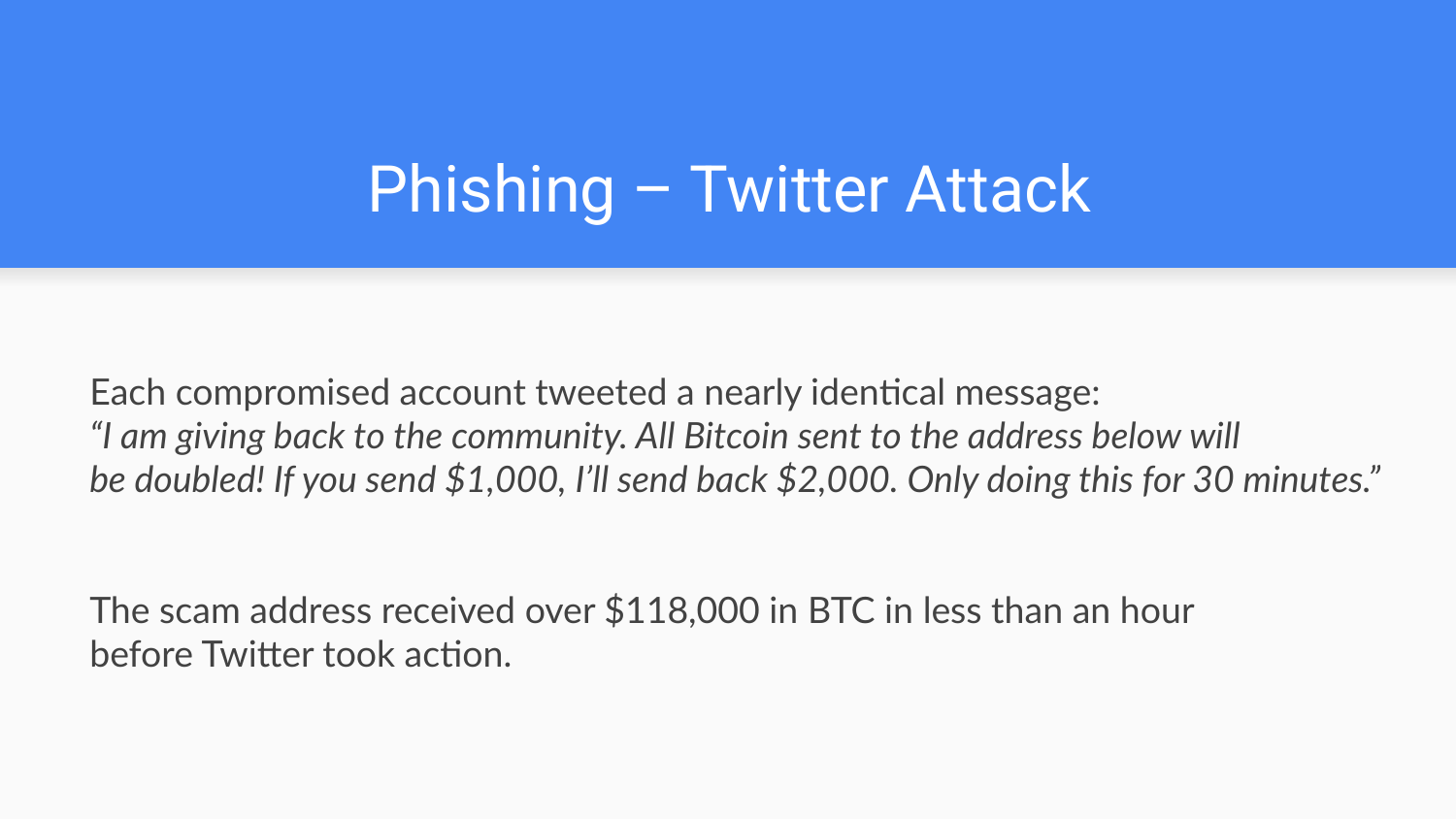

# Phishing – Twitter Attack
Each compromised account tweeted a nearly identical message:
“I am giving back to the community. All Bitcoin sent to the address below will
be doubled! If you send $1,000, I’ll send back $2,000. Only doing this for 30 minutes.”

The scam address received over $118,000 in BTC in less than an hour
before Twitter took action.